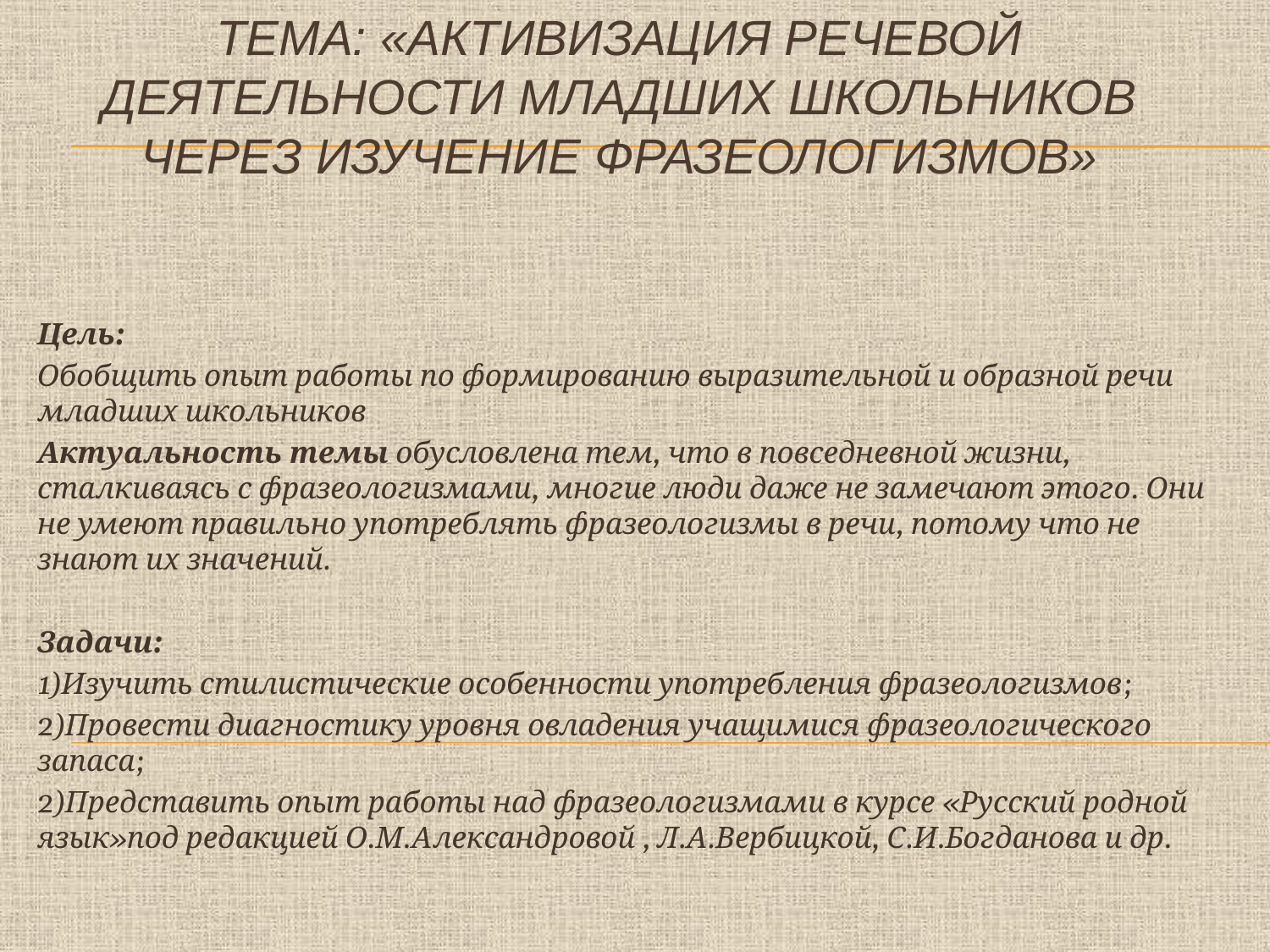

# ТЕМА: «Активизация речевой деятельности младших школьников через изучение фразеологизмов»
Цель:
Обобщить опыт работы по формированию выразительной и образной речи младших школьников
Актуальность темы обусловлена тем, что в повседневной жизни, сталкиваясь с фразеологизмами, многие люди даже не замечают этого. Они не умеют правильно употреблять фразеологизмы в речи, потому что не знают их значений.

Задачи:
1)Изучить стилистические особенности употребления фразеологизмов;
2)Провести диагностику уровня овладения учащимися фразеологического запаса;
2)Представить опыт работы над фразеологизмами в курсе «Русский родной язык»под редакцией О.М.Александровой , Л.А.Вербицкой, С.И.Богданова и др.